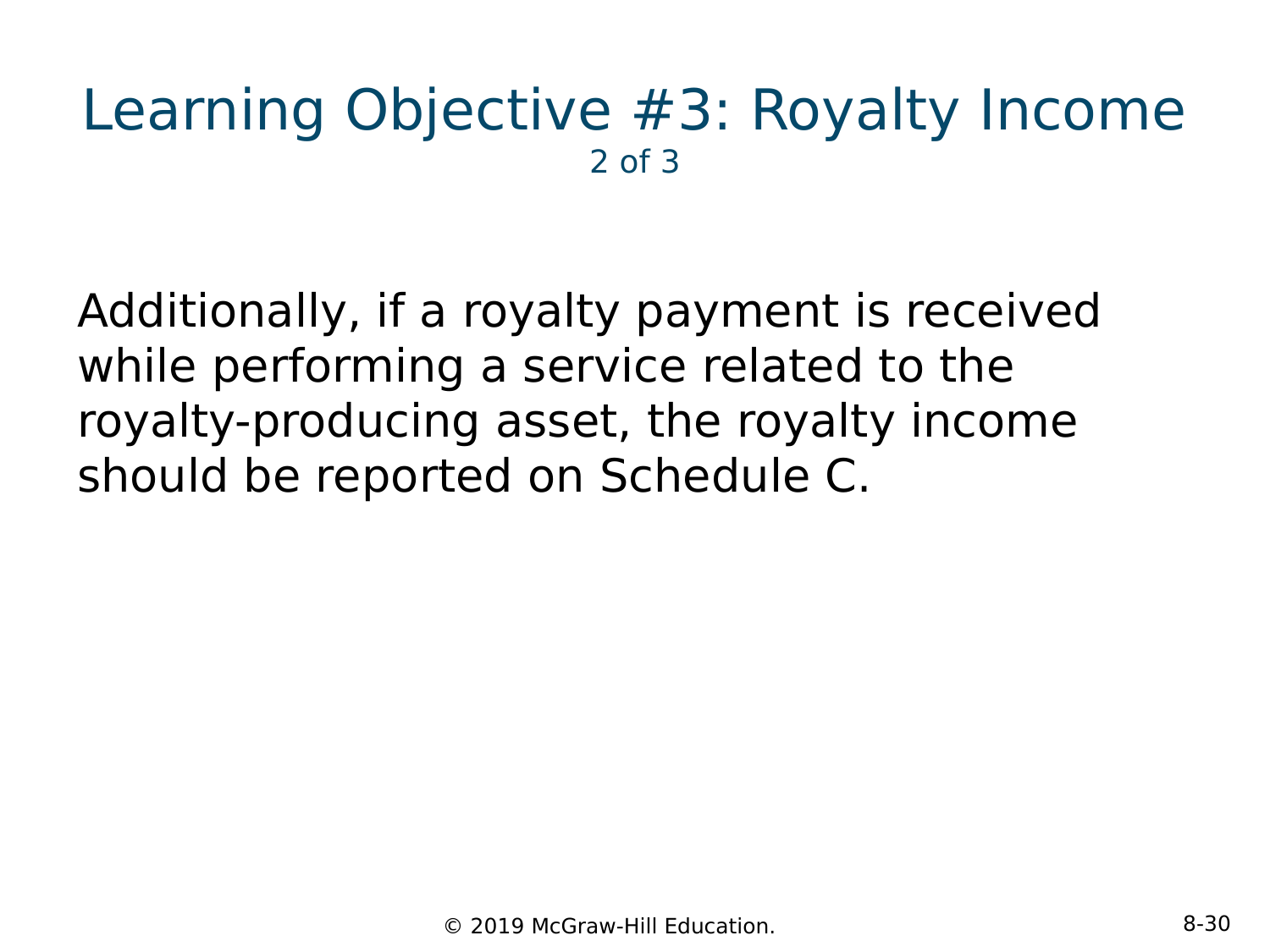

# Learning Objective #3: Royalty Income 2 of 3
Additionally, if a royalty payment is received while performing a service related to the royalty-producing asset, the royalty income should be reported on Schedule C.